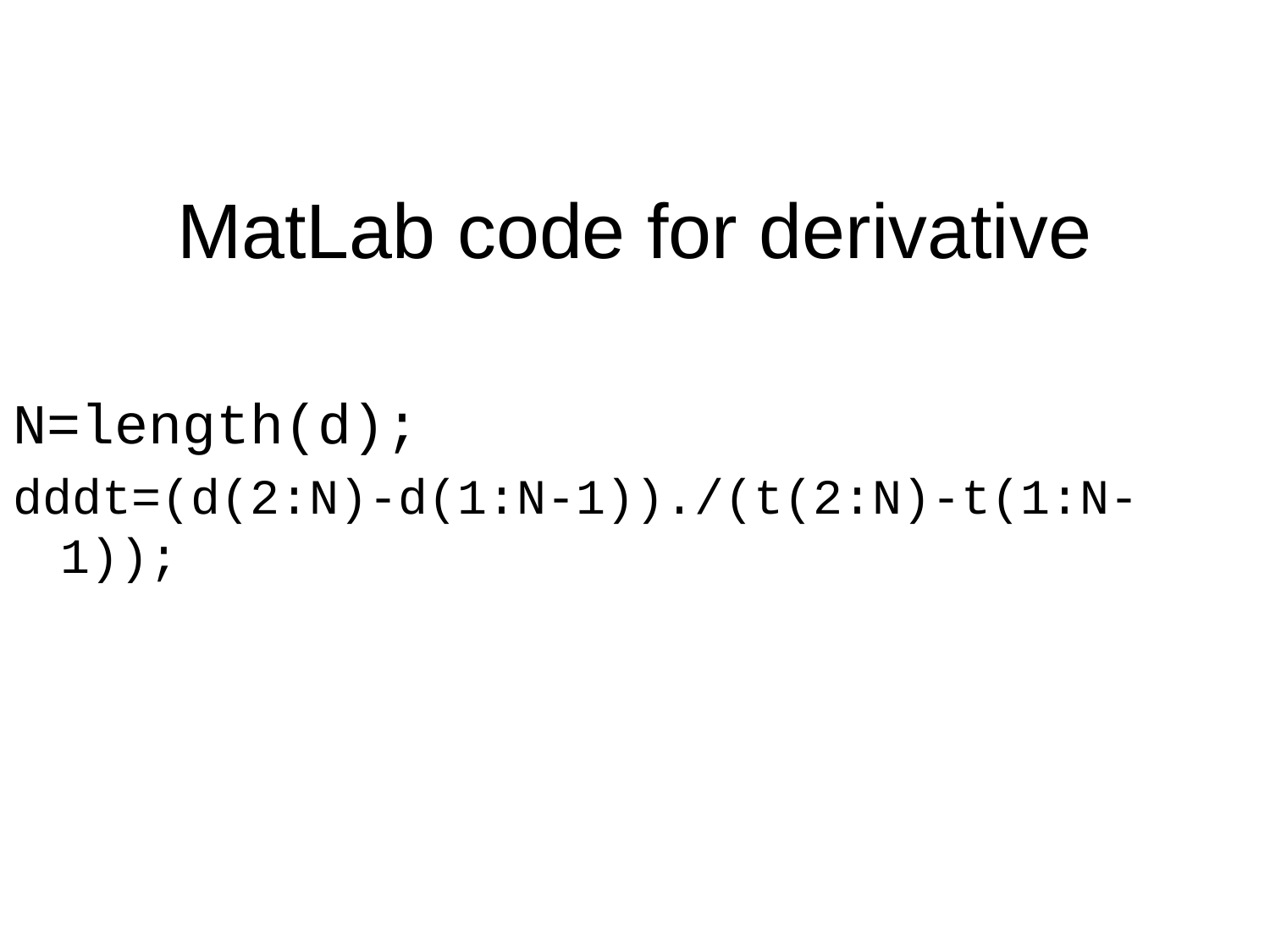

# MatLab code for derivative
N=length(d);
dddt=(d(2:N)-d(1:N-1))./(t(2:N)-t(1:N-1));